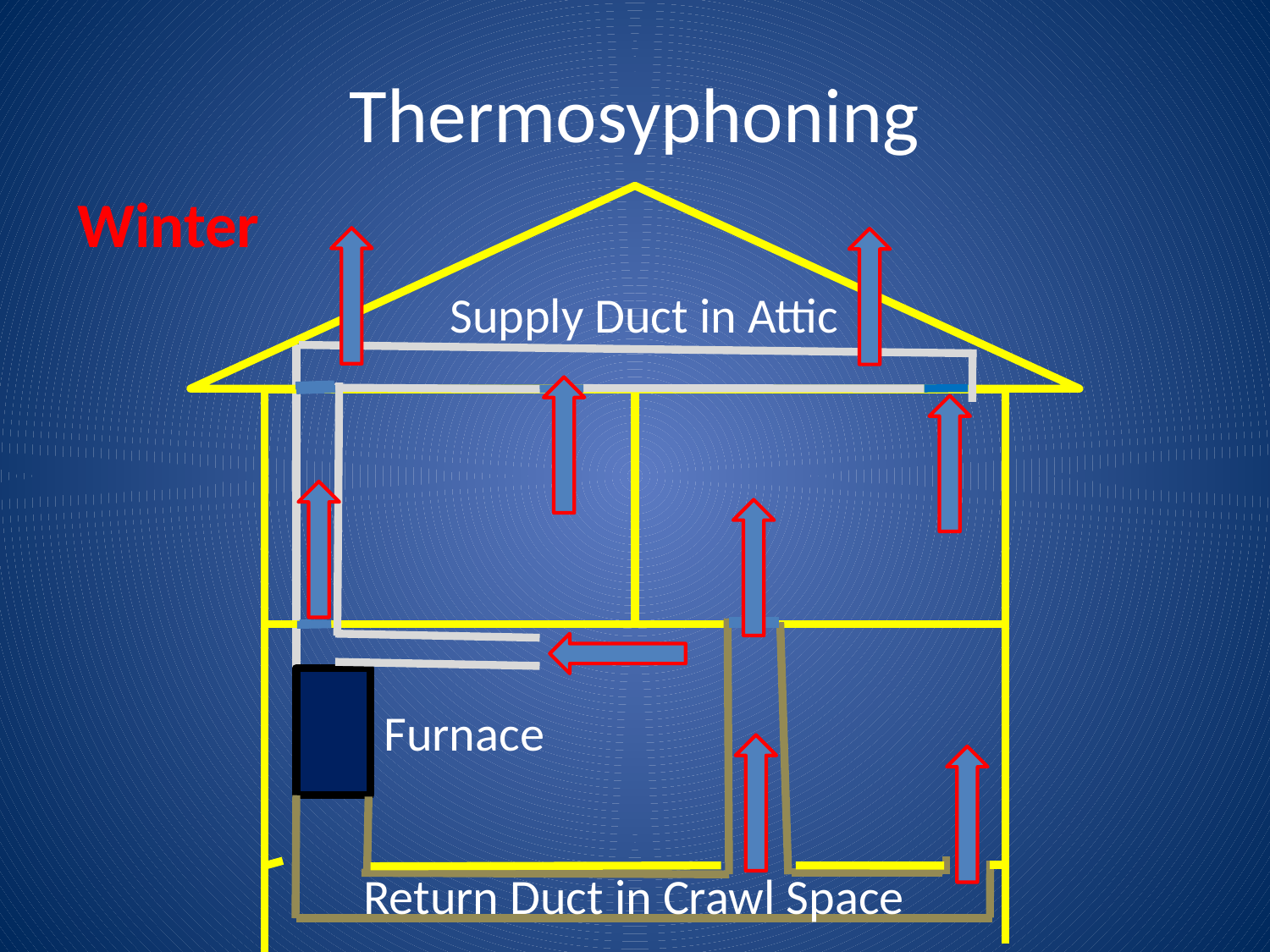

# Thermosyphoning
Winter

Supply Duct in Attic

Furnace

Return Duct in Crawl Space